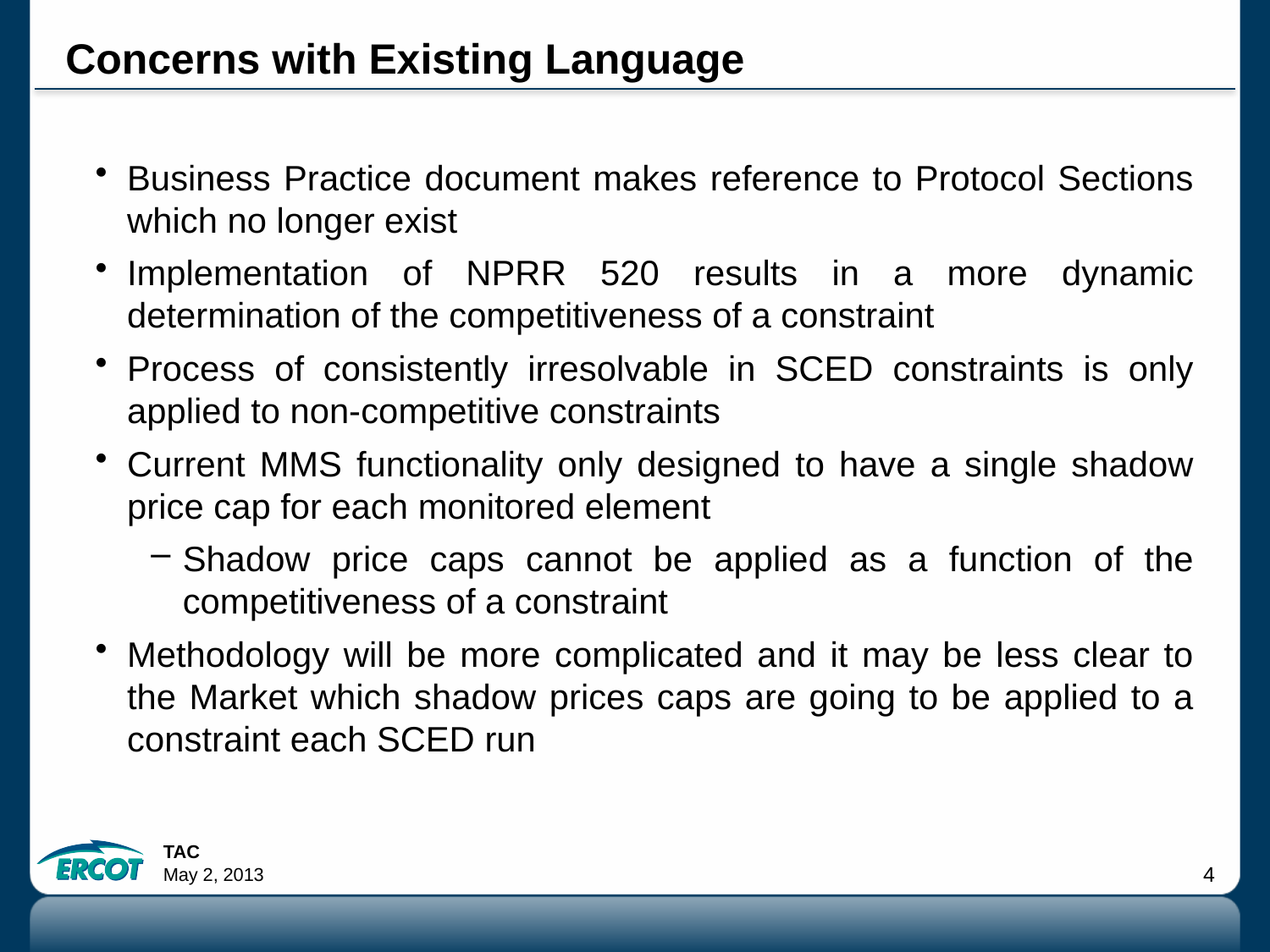

# Concerns with Existing Language
Business Practice document makes reference to Protocol Sections which no longer exist
Implementation of NPRR 520 results in a more dynamic determination of the competitiveness of a constraint
Process of consistently irresolvable in SCED constraints is only applied to non-competitive constraints
Current MMS functionality only designed to have a single shadow price cap for each monitored element
Shadow price caps cannot be applied as a function of the competitiveness of a constraint
Methodology will be more complicated and it may be less clear to the Market which shadow prices caps are going to be applied to a constraint each SCED run